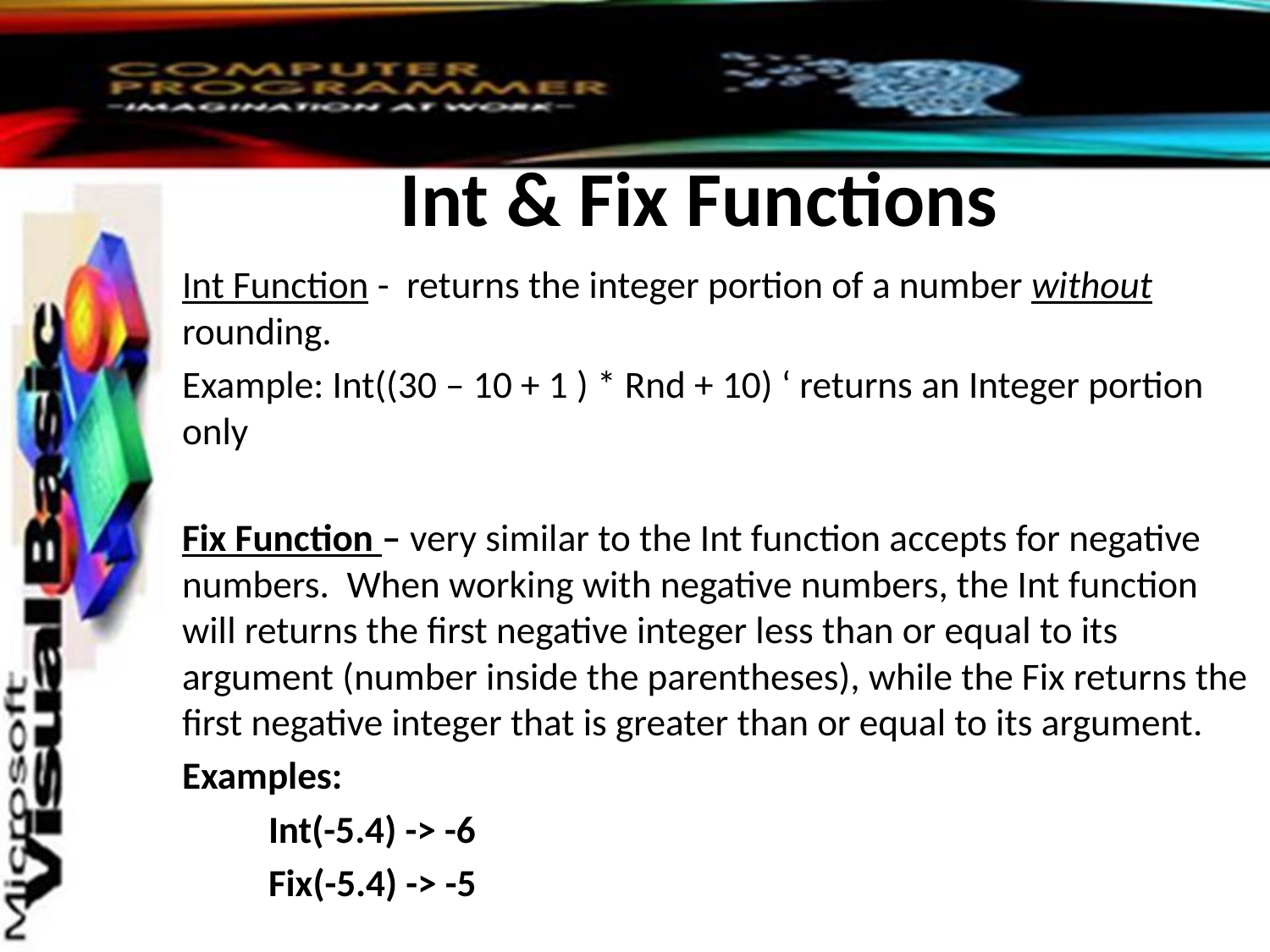

# Int & Fix Functions
Int Function -  returns the integer portion of a number without rounding.
Example: Int((30 – 10 + 1 ) * Rnd + 10) ‘ returns an Integer portion only

Fix Function – very similar to the Int function accepts for negative numbers.  When working with negative numbers, the Int function will returns the first negative integer less than or equal to its argument (number inside the parentheses), while the Fix returns the first negative integer that is greater than or equal to its argument.
Examples:
	Int(-5.4) -> -6
	Fix(-5.4) -> -5